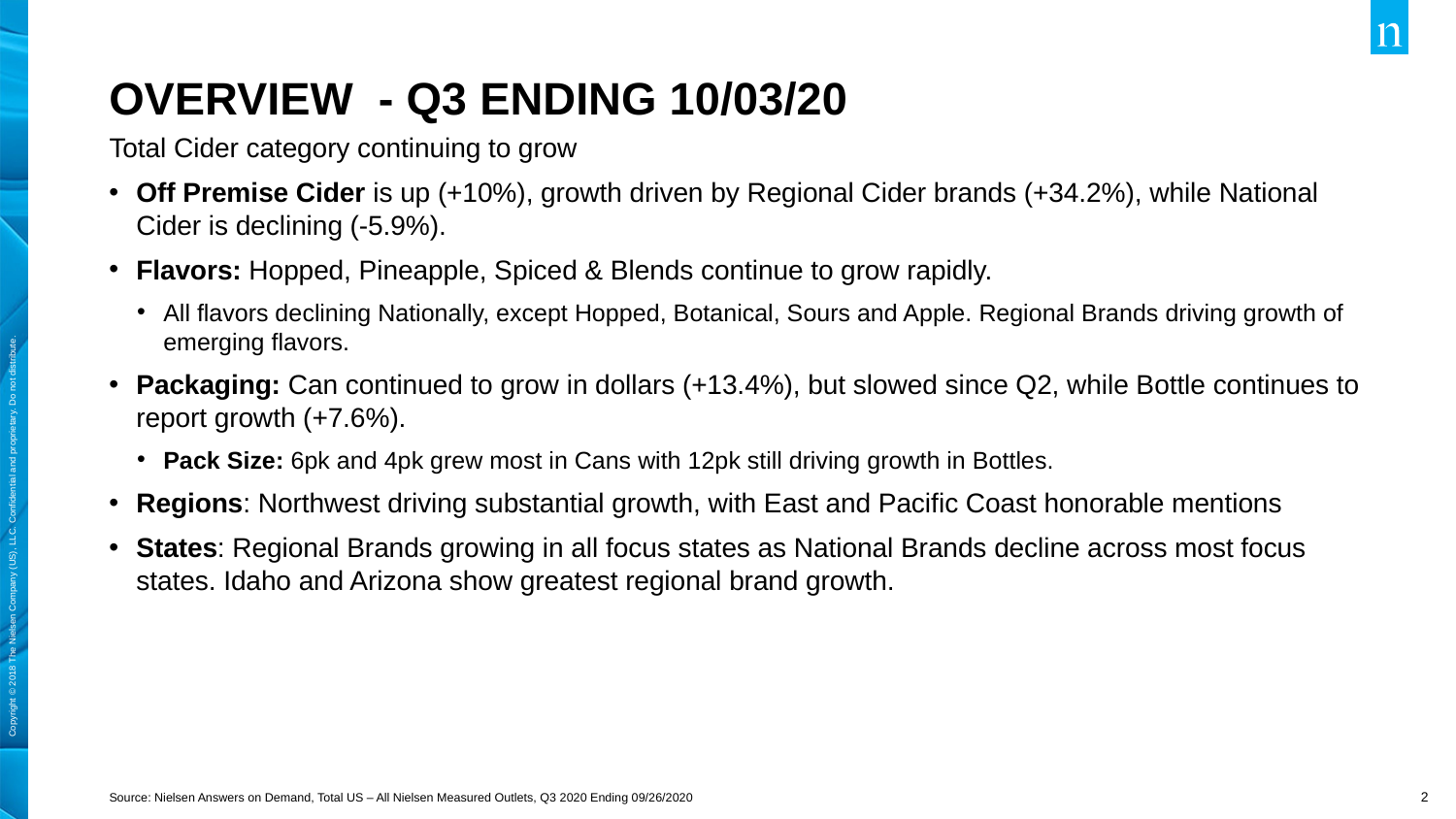

# Overview  - q3 ending 10/03/20
Total Cider category continuing to grow
Off Premise Cider is up (+10%), growth driven by Regional Cider brands (+34.2%), while National Cider is declining (-5.9%).
Flavors: Hopped, Pineapple, Spiced & Blends continue to grow rapidly.
All flavors declining Nationally, except Hopped, Botanical, Sours and Apple. Regional Brands driving growth of emerging flavors.
Packaging: Can continued to grow in dollars (+13.4%), but slowed since Q2, while Bottle continues to report growth (+7.6%).
Pack Size: 6pk and 4pk grew most in Cans with 12pk still driving growth in Bottles.
Regions: Northwest driving substantial growth, with East and Pacific Coast honorable mentions
States: Regional Brands growing in all focus states as National Brands decline across most focus states. Idaho and Arizona show greatest regional brand growth.
Source: Nielsen Answers on Demand, Total US – All Nielsen Measured Outlets, Q3 2020 Ending 09/26/2020